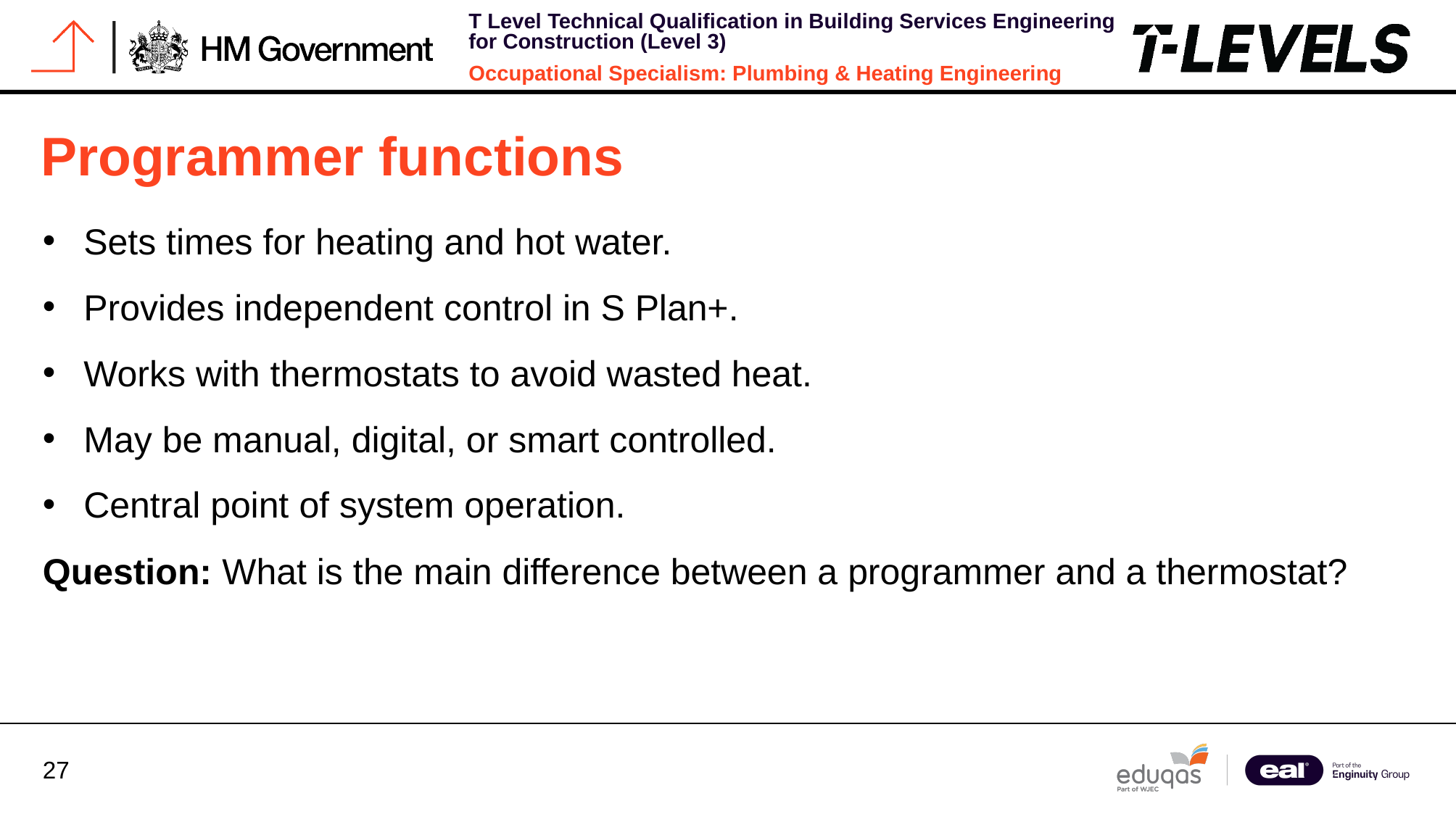

# Programmer functions
Sets times for heating and hot water.
Provides independent control in S Plan+.
Works with thermostats to avoid wasted heat.
May be manual, digital, or smart controlled.
Central point of system operation.
Question: What is the main difference between a programmer and a thermostat?